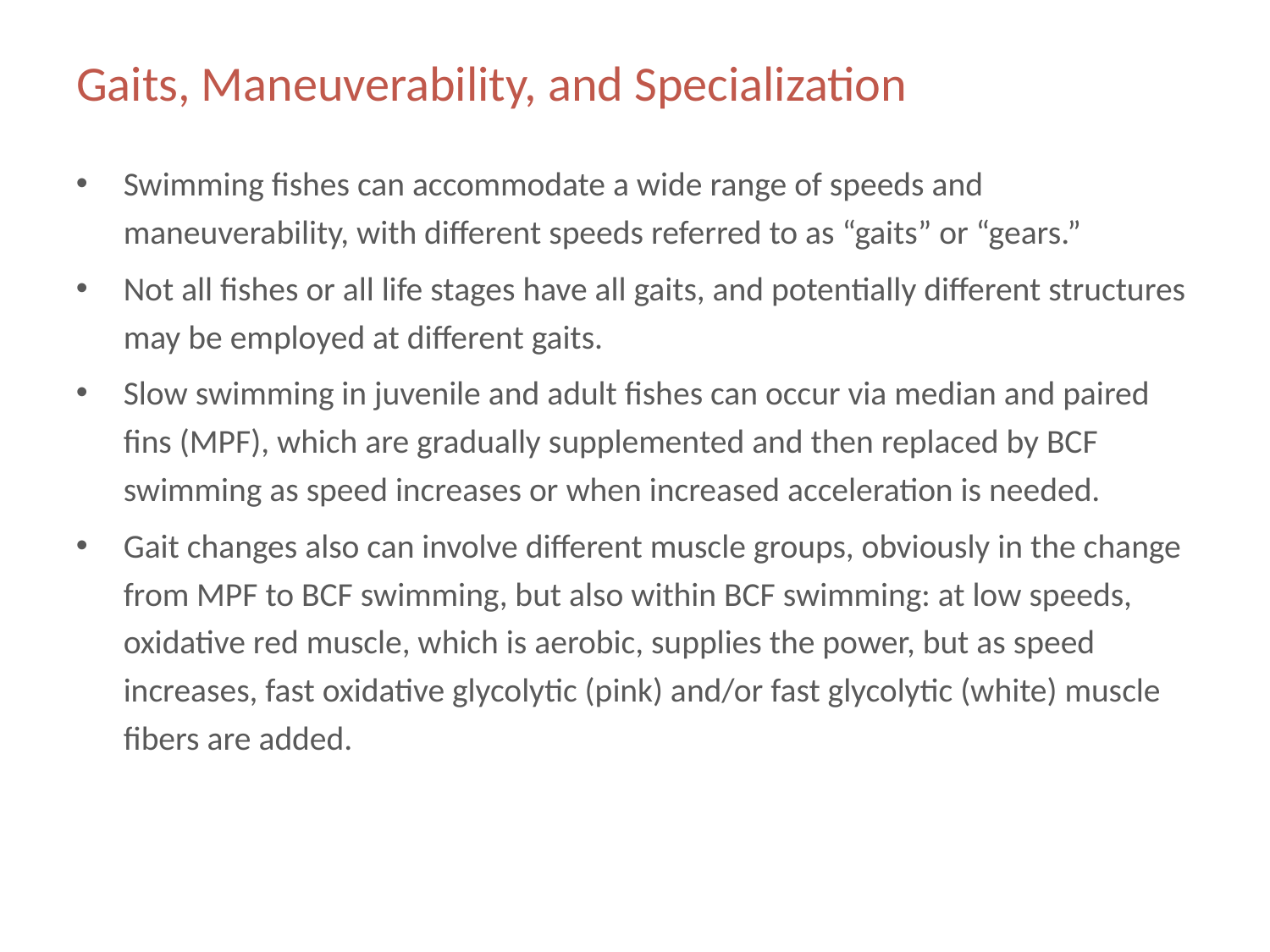

# Gaits, Maneuverability, and Specialization
Swimming fishes can accommodate a wide range of speeds and maneuverability, with different speeds referred to as “gaits” or “gears.”
Not all fishes or all life stages have all gaits, and potentially different structures may be employed at different gaits.
Slow swimming in juvenile and adult fishes can occur via median and paired fins (MPF), which are gradually supplemented and then replaced by BCF swimming as speed increases or when increased acceleration is needed.
Gait changes also can involve different muscle groups, obviously in the change from MPF to BCF swimming, but also within BCF swimming: at low speeds, oxidative red muscle, which is aerobic, supplies the power, but as speed increases, fast oxidative glycolytic (pink) and/or fast glycolytic (white) muscle fibers are added.